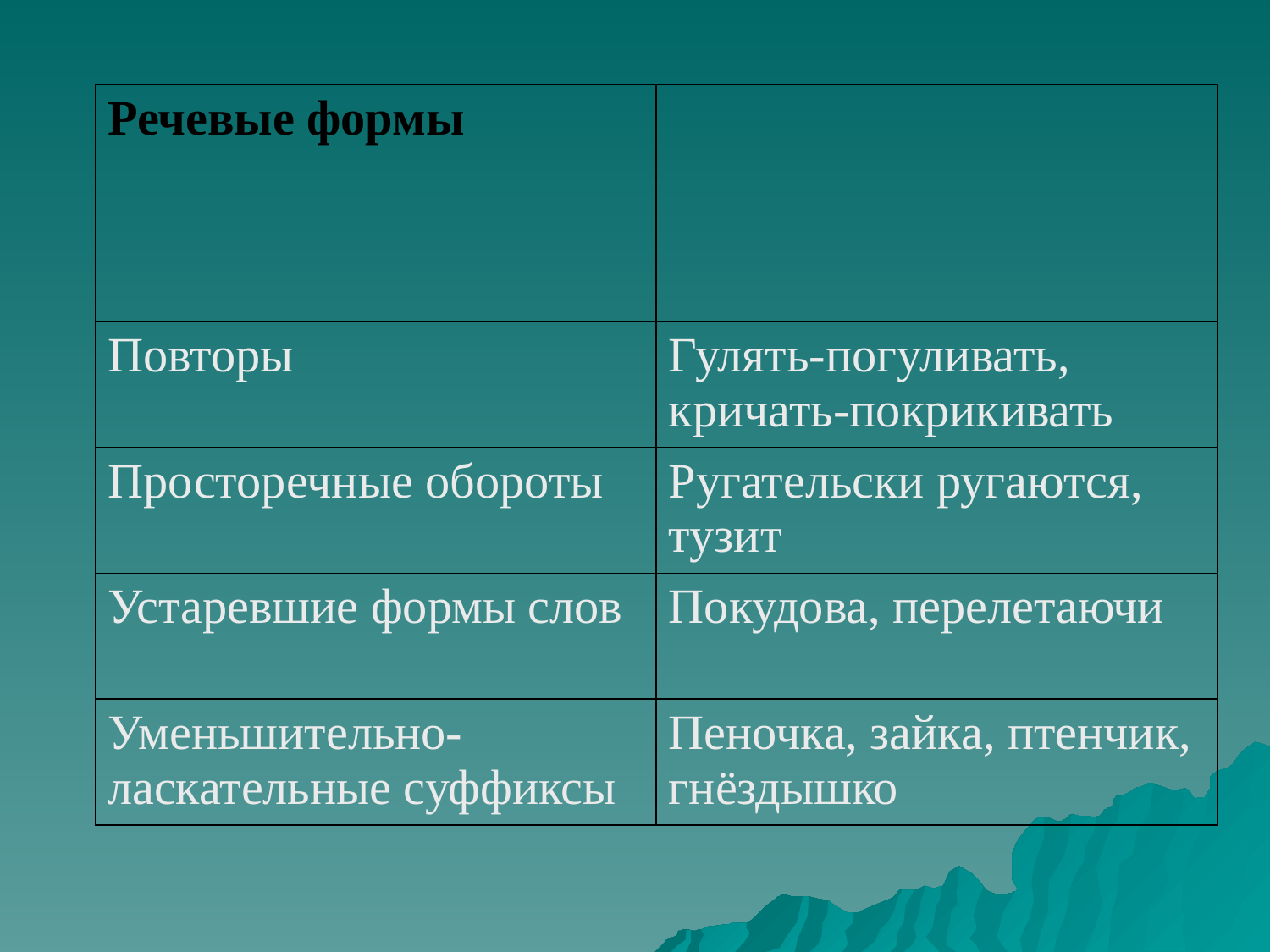

| Речевые формы |  |
| --- | --- |
| Повторы | Гулять-погуливать, кричать-покрикивать |
| Просторечные обороты | Ругательски ругаются, тузит |
| Устаревшие формы слов | Покудова, перелетаючи |
| Уменьшительно-ласкательные суффиксы | Пеночка, зайка, птенчик, гнёздышко |